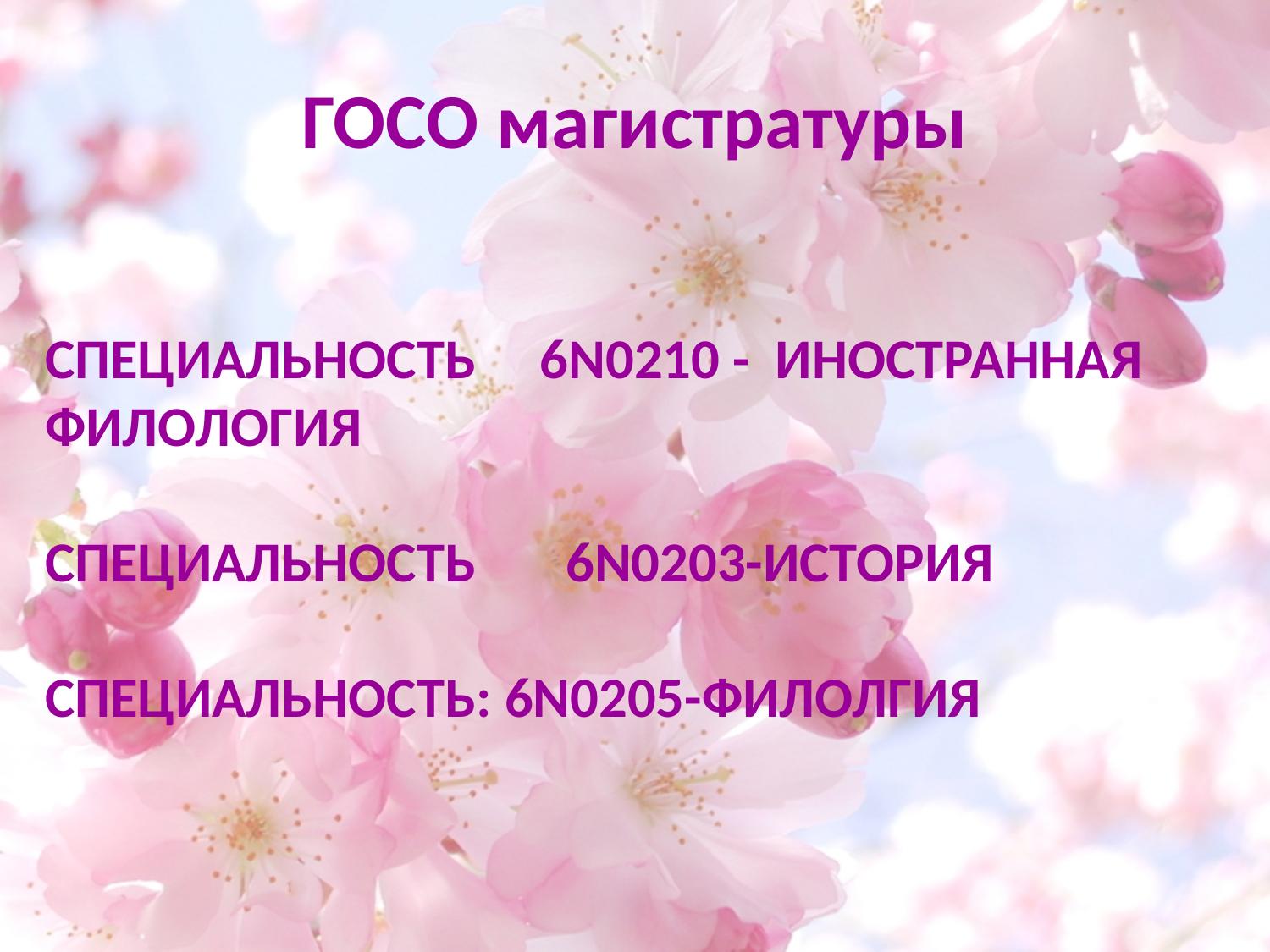

# ГОСО магистратуры
СПЕЦИАЛЬНОСТЬ     6N0210 -  ИНОСТРАННАЯ ФИЛОЛОГИЯ

СПЕЦИАЛЬНОСТЬ 	 6N0203-ИСТОРИЯ

СПЕЦИАЛЬНОСТЬ: 6N0205-ФИЛОЛГИЯ